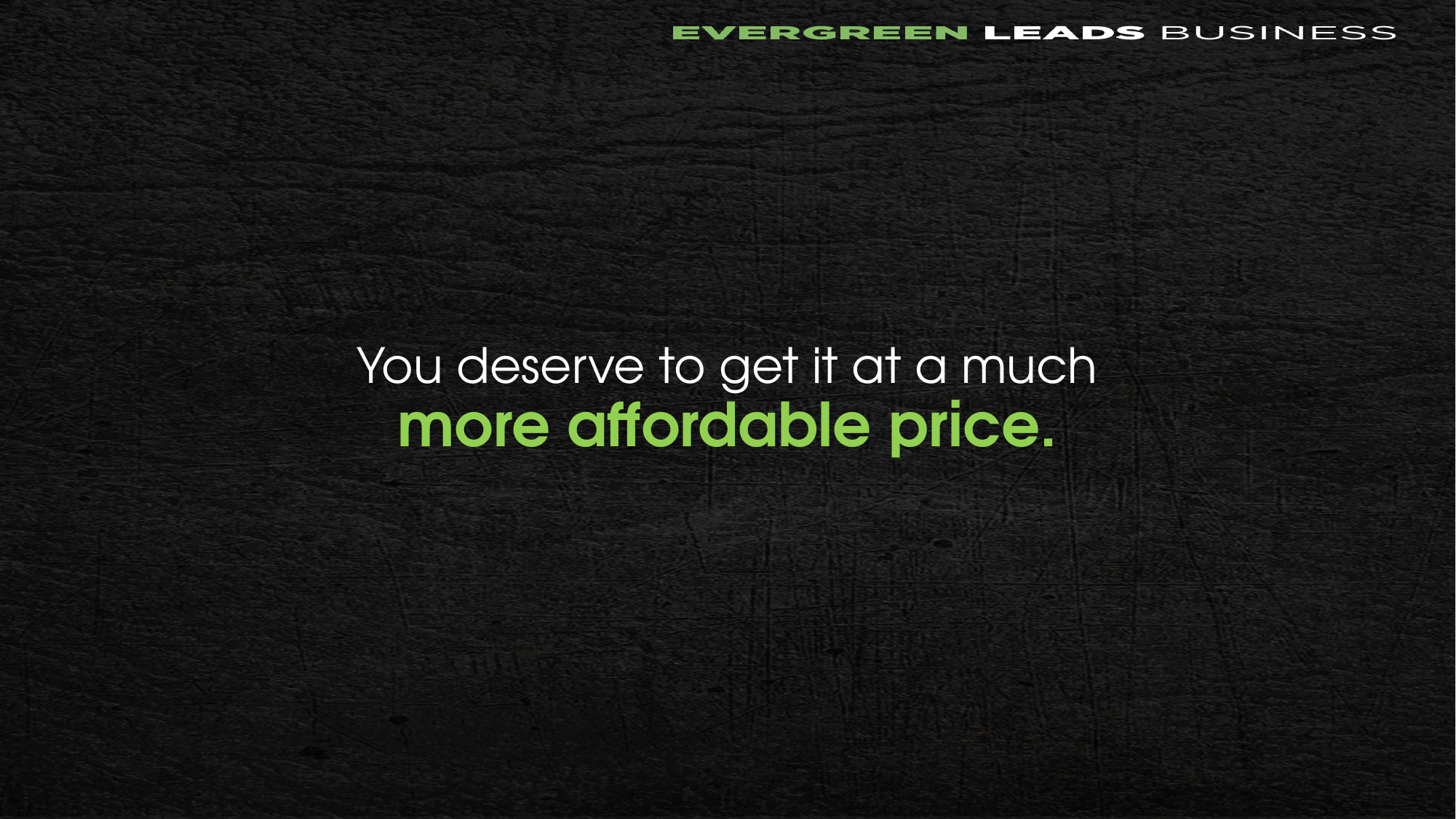

You deserve to get it at a much more affordable price.